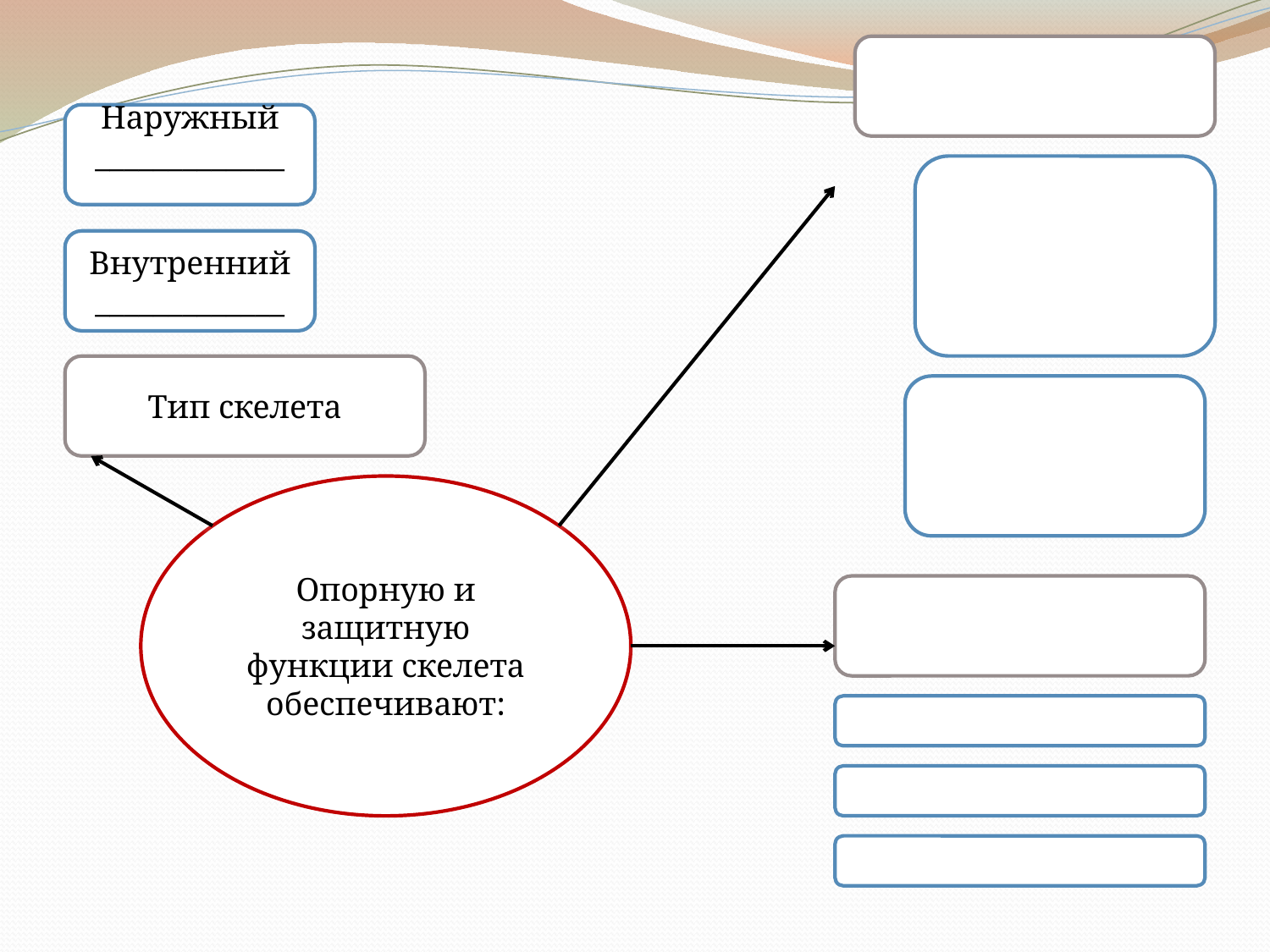

Наружный
_____________

Внутренний
_____________
Тип скелета

Опорную и защитную функции скелета обеспечивают: